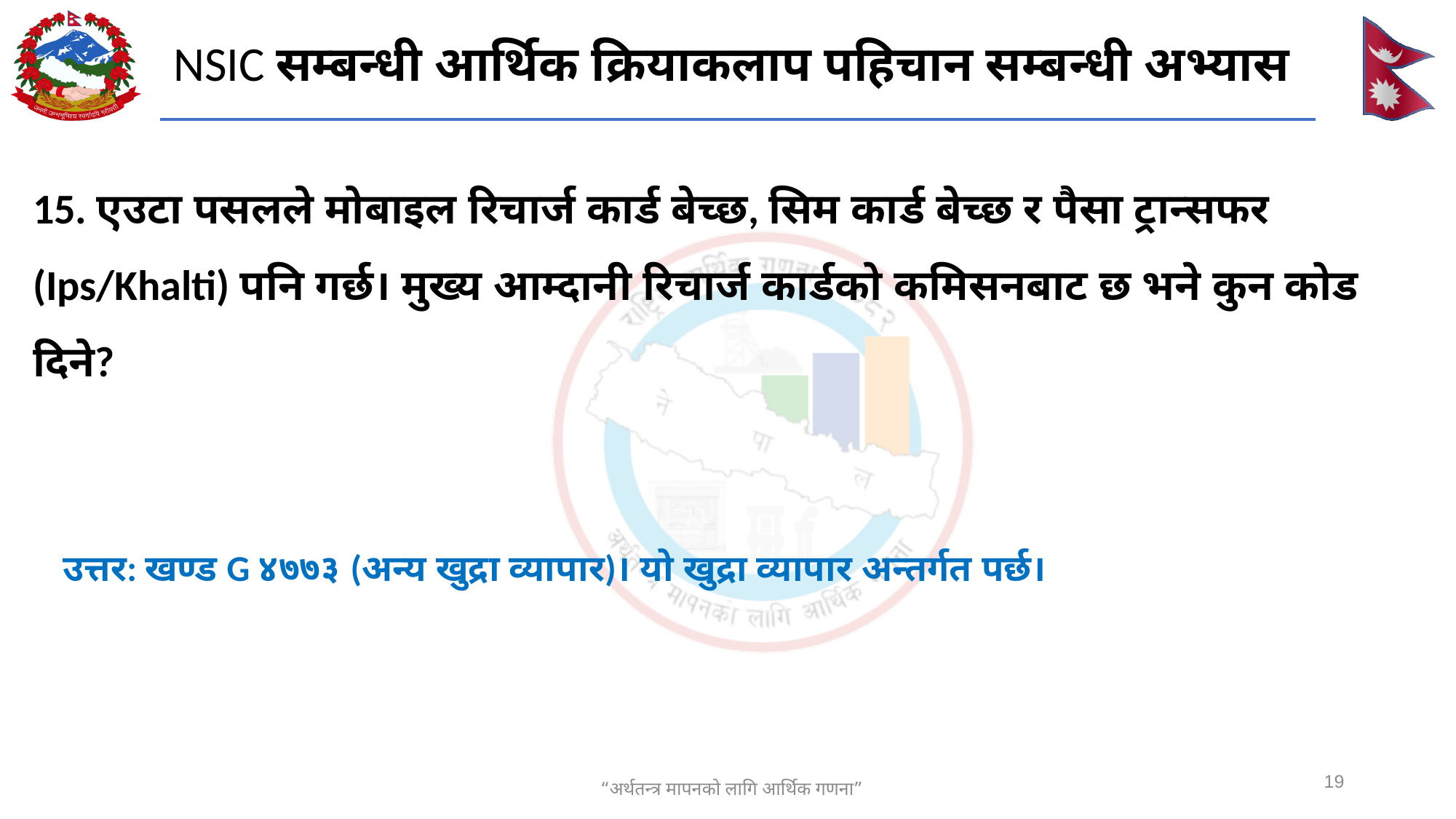

# NSIC सम्बन्धी आर्थिक क्रियाकलाप पहिचान सम्बन्धी अभ्यास
15. एउटा पसलले मोबाइल रिचार्ज कार्ड बेच्छ, सिम कार्ड बेच्छ र पैसा ट्रान्सफर (Ips/Khalti) पनि गर्छ। मुख्य आम्दानी रिचार्ज कार्डको कमिसनबाट छ भने कुन कोड दिने?

उत्तर: खण्ड G ४७७३ (अन्य खुद्रा व्यापार)। यो खुद्रा व्यापार अन्तर्गत पर्छ।

19
“अर्थतन्त्र मापनको लागि आर्थिक गणना”